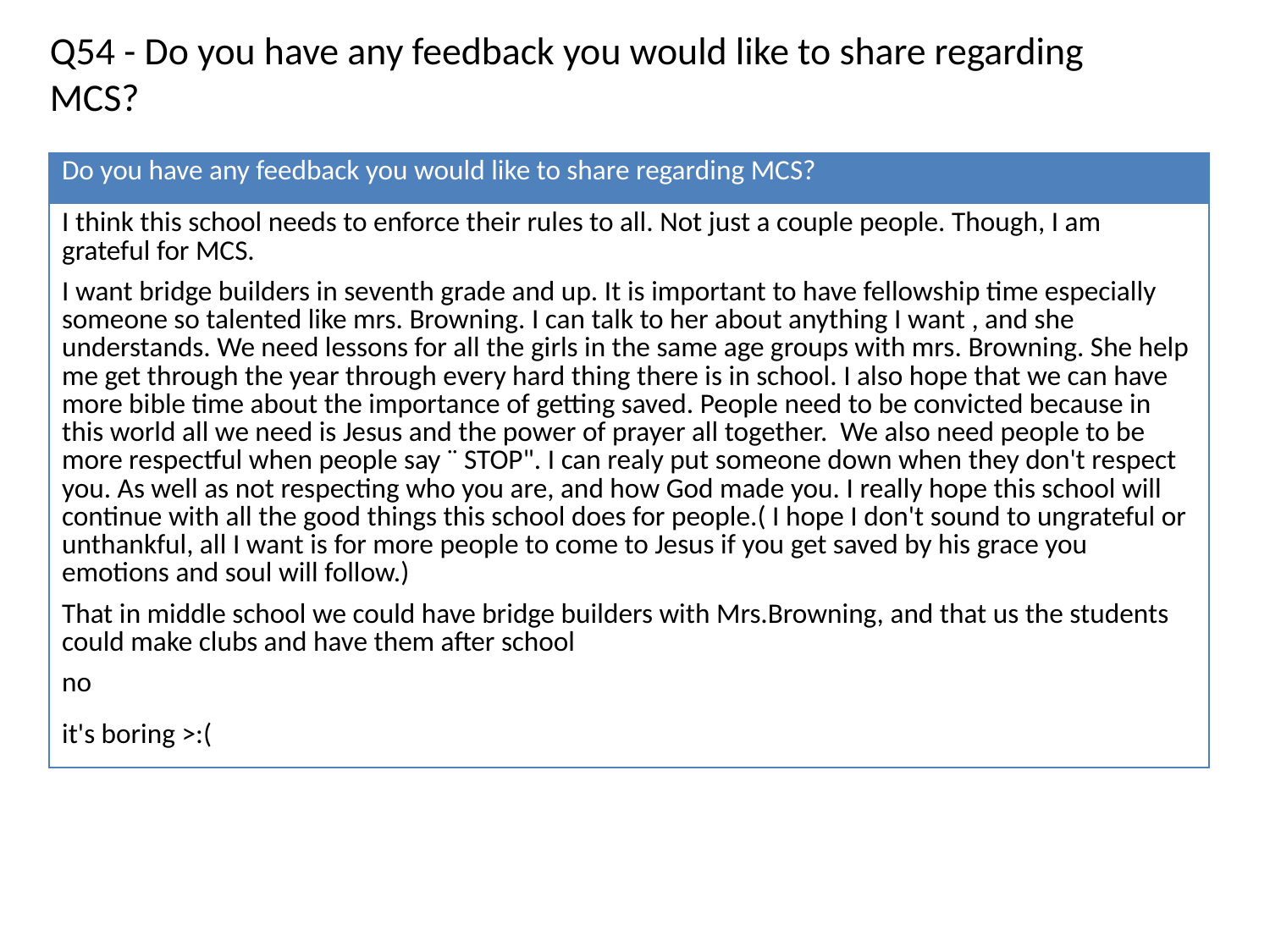

Q54 - Do you have any feedback you would like to share regarding MCS?
| Do you have any feedback you would like to share regarding MCS? |
| --- |
| I think this school needs to enforce their rules to all. Not just a couple people. Though, I am grateful for MCS. |
| I want bridge builders in seventh grade and up. It is important to have fellowship time especially someone so talented like mrs. Browning. I can talk to her about anything I want , and she understands. We need lessons for all the girls in the same age groups with mrs. Browning. She help me get through the year through every hard thing there is in school. I also hope that we can have more bible time about the importance of getting saved. People need to be convicted because in this world all we need is Jesus and the power of prayer all together. We also need people to be more respectful when people say ¨ STOP". I can realy put someone down when they don't respect you. As well as not respecting who you are, and how God made you. I really hope this school will continue with all the good things this school does for people.( I hope I don't sound to ungrateful or unthankful, all I want is for more people to come to Jesus if you get saved by his grace you emotions and soul will follow.) |
| That in middle school we could have bridge builders with Mrs.Browning, and that us the students could make clubs and have them after school |
| no |
| it's boring >:( |